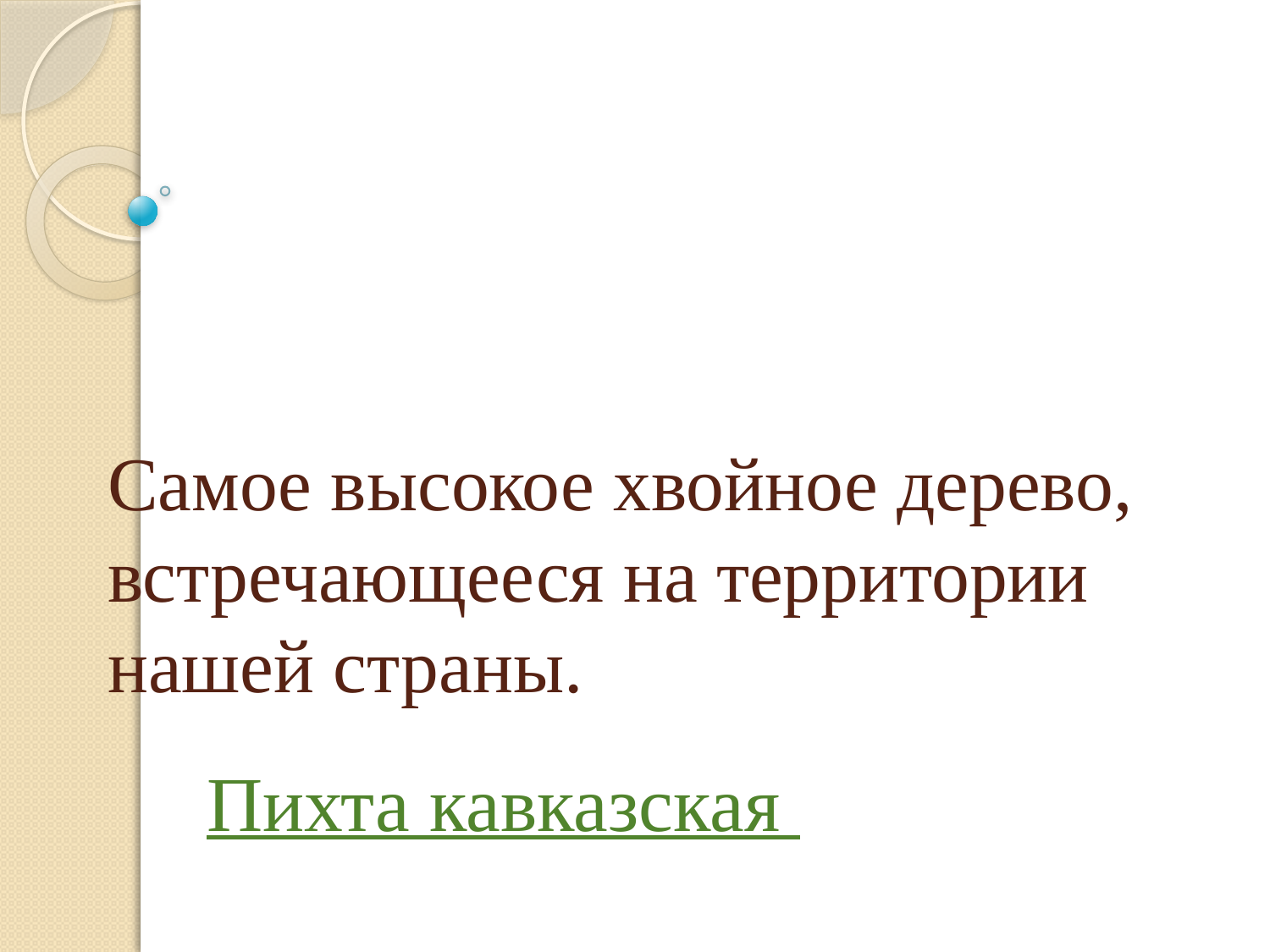

# Самое высокое хвойное дерево, встречающееся на территории нашей страны.
Пихта кавказская